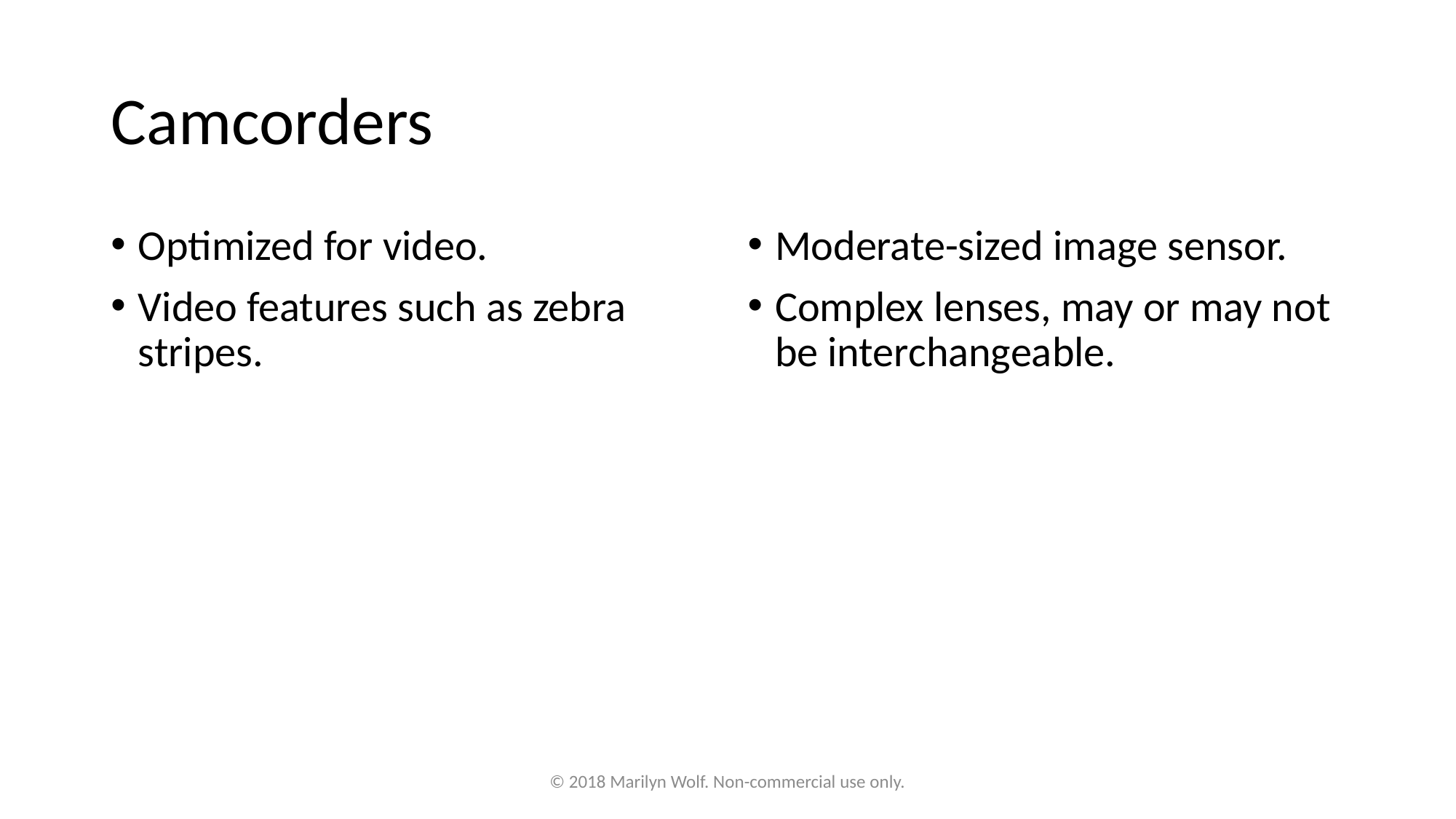

# Camcorders
Optimized for video.
Video features such as zebra stripes.
Moderate-sized image sensor.
Complex lenses, may or may not be interchangeable.
© 2018 Marilyn Wolf. Non-commercial use only.